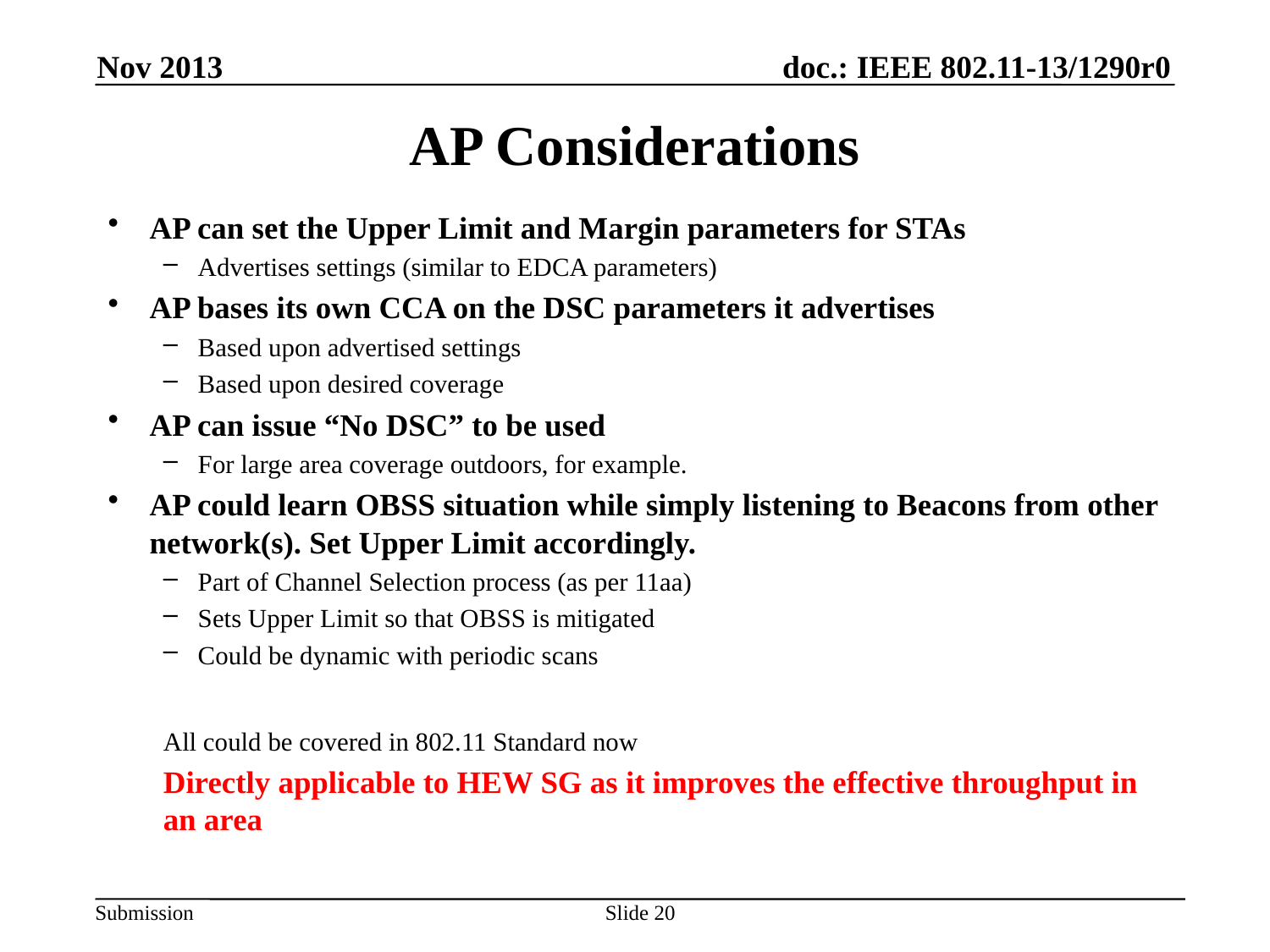

Nov 2013
# AP Considerations
AP can set the Upper Limit and Margin parameters for STAs
Advertises settings (similar to EDCA parameters)
AP bases its own CCA on the DSC parameters it advertises
Based upon advertised settings
Based upon desired coverage
AP can issue “No DSC” to be used
For large area coverage outdoors, for example.
AP could learn OBSS situation while simply listening to Beacons from other network(s). Set Upper Limit accordingly.
Part of Channel Selection process (as per 11aa)
Sets Upper Limit so that OBSS is mitigated
Could be dynamic with periodic scans

All could be covered in 802.11 Standard now
Directly applicable to HEW SG as it improves the effective throughput in an area
Slide 20
Graham Smith, DSP Group